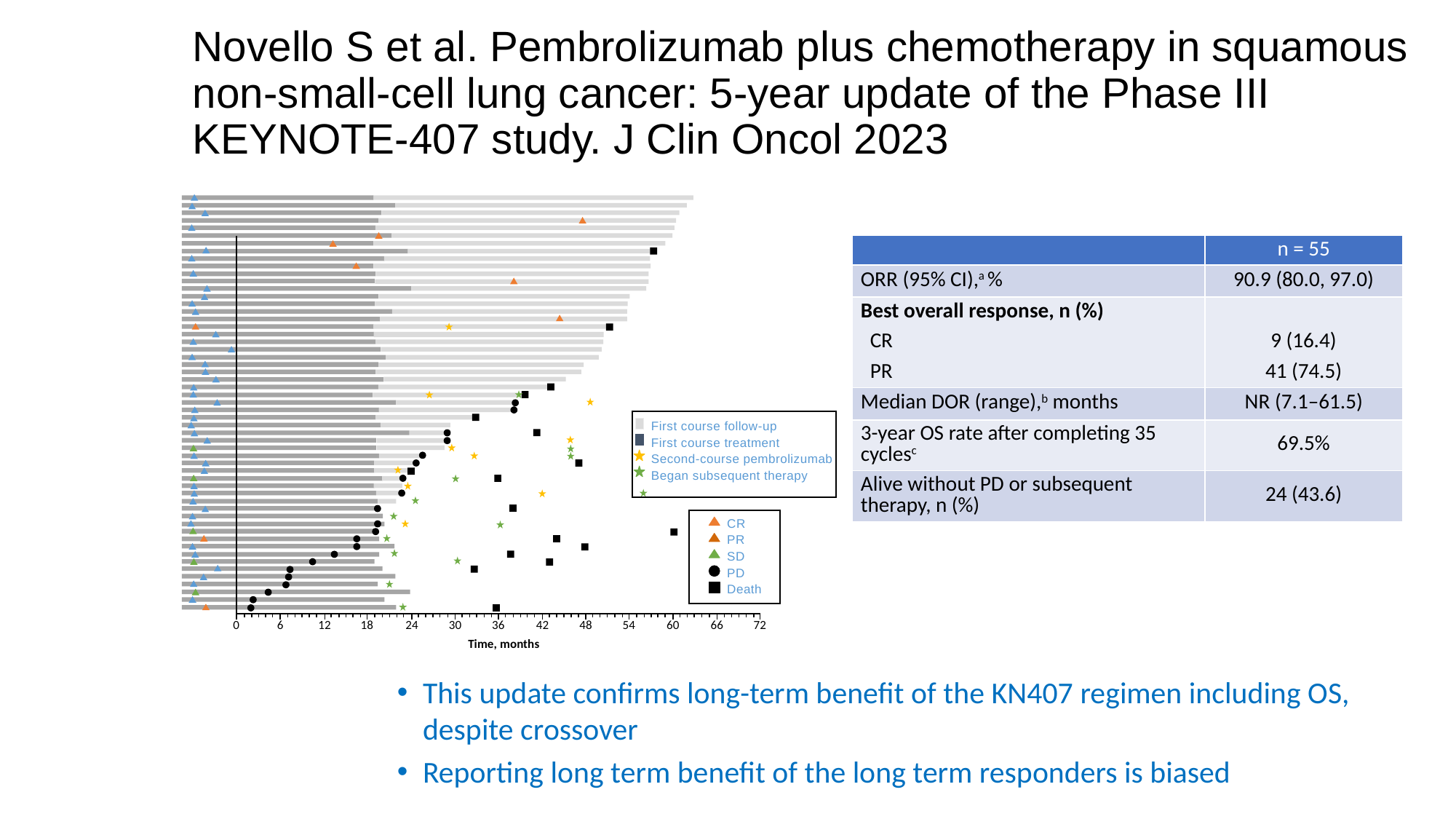

# Novello S et al. Pembrolizumab plus chemotherapy in squamous non-small-cell lung cancer: 5-year update of the Phase III KEYNOTE-407 study. J Clin Oncol 2023

|  | n = 55 |
| --- | --- |
| ORR (95% CI),a % | 90.9 (80.0, 97.0) |
| Best overall response, n (%) CR PR | 9 (16.4) 41 (74.5) |
| Median DOR (range),b months | NR (7.1–61.5) |
| 3-year OS rate after completing 35 cyclesc | 69.5% |
| Alive without PD or subsequent therapy, n (%) | 24 (43.6) |
0
6
12
18
24
30
36
42
48
54
60
66
72
Time, months

First course follow-up
First course treatment
Second-course pembrolizumab
Began subsequent therapy

CR
PR
SD
PD
Death

This update confirms long-term benefit of the KN407 regimen including OS, despite crossover
Reporting long term benefit of the long term responders is biased